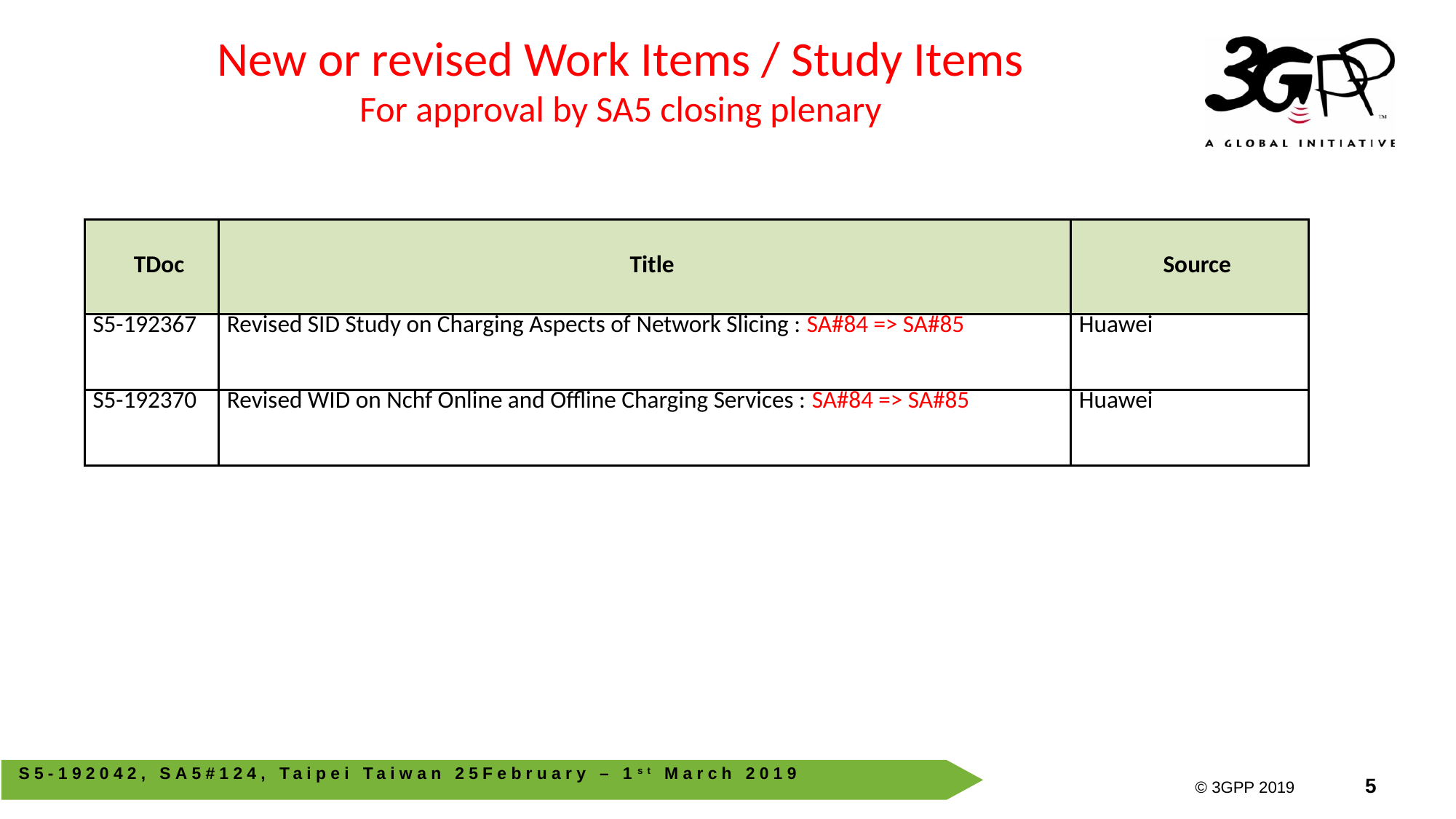

New or revised Work Items / Study Items
For approval by SA5 closing plenary
| TDoc | Title | Source |
| --- | --- | --- |
| S5-192367 | Revised SID Study on Charging Aspects of Network Slicing : SA#84 => SA#85 | Huawei |
| S5-192370 | Revised WID on Nchf Online and Offline Charging Services : SA#84 => SA#85 | Huawei |